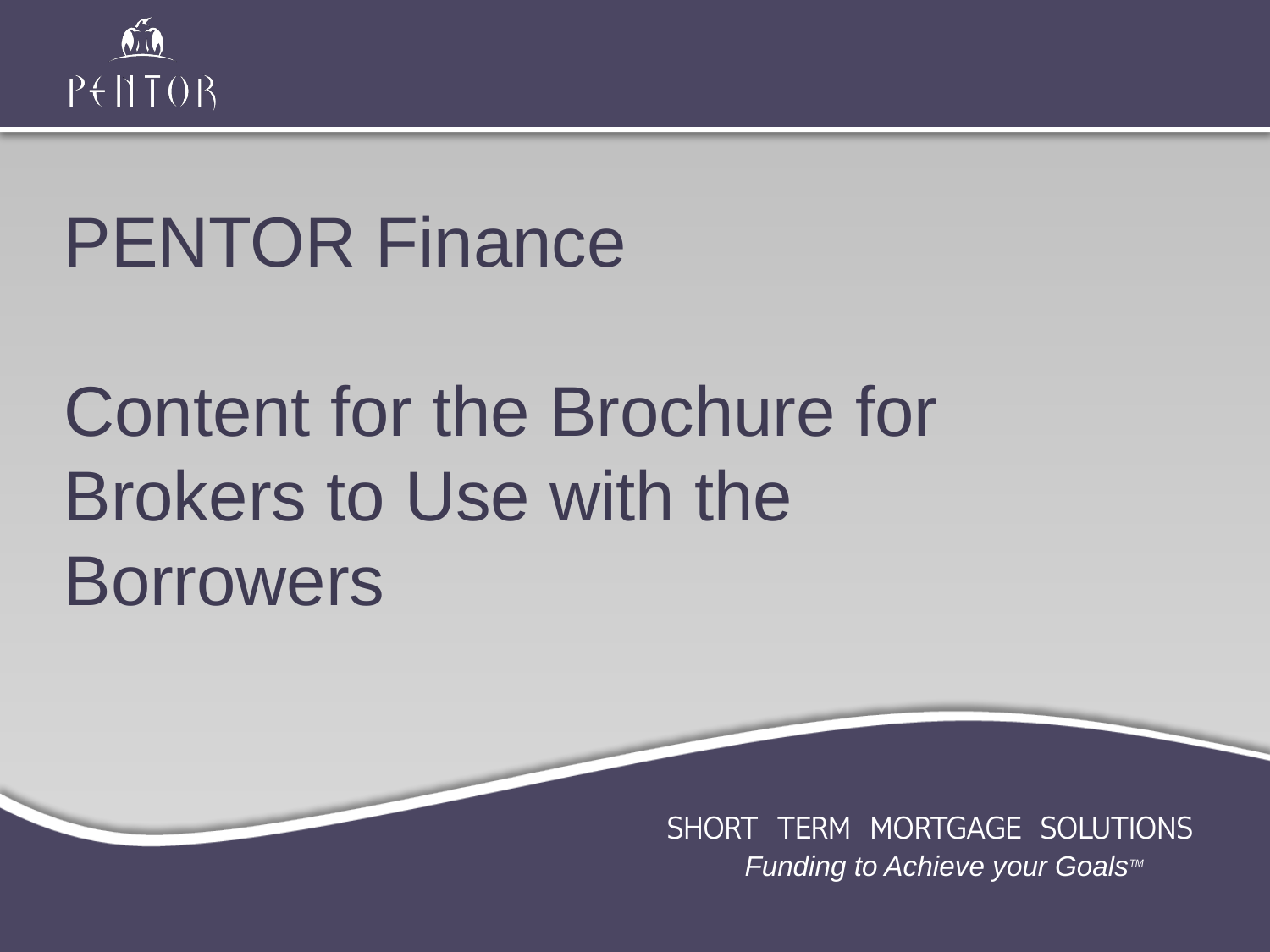

PENTOR Finance

Content for the Brochure for Brokers to Use with the Borrowers